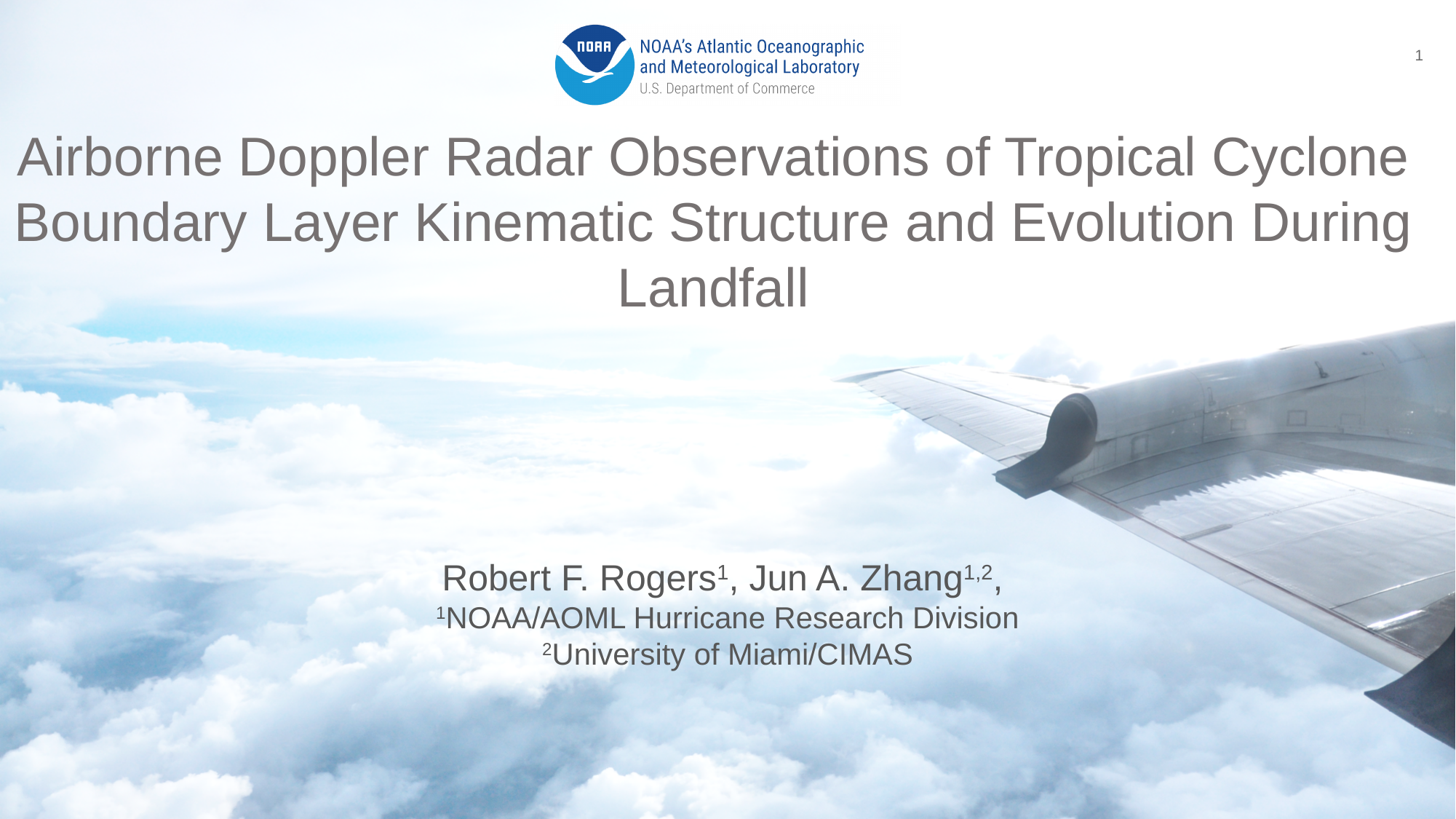

1
Airborne Doppler Radar Observations of Tropical Cyclone Boundary Layer Kinematic Structure and Evolution During Landfall
Robert F. Rogers1, Jun A. Zhang1,2,
1NOAA/AOML Hurricane Research Division
2University of Miami/CIMAS